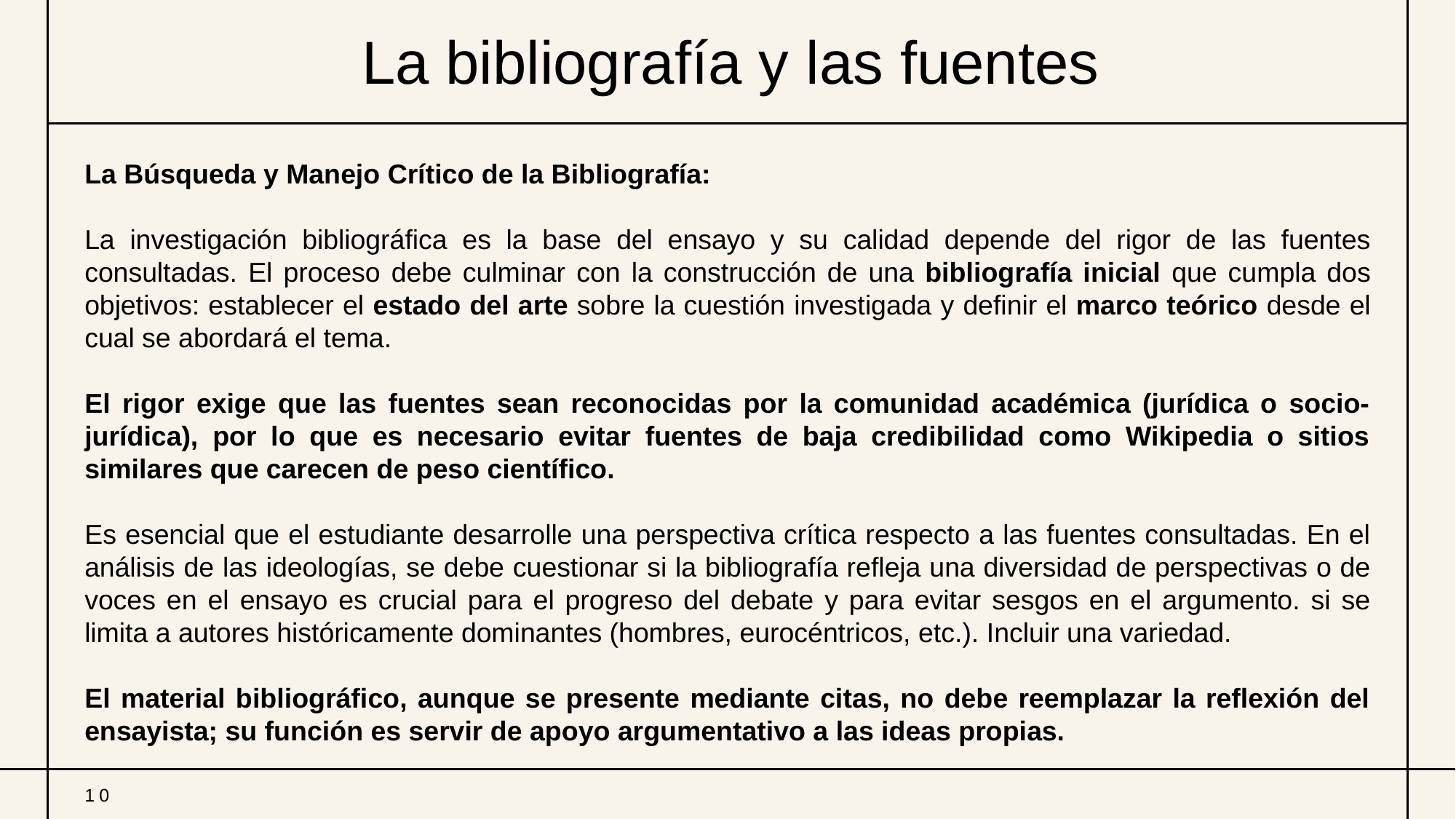

# La bibliografía y las fuentes
La Búsqueda y Manejo Crítico de la Bibliografía:

La investigación bibliográfica es la base del ensayo y su calidad depende del rigor de las fuentes consultadas. El proceso debe culminar con la construcción de una bibliografía inicial que cumpla dos objetivos: establecer el estado del arte sobre la cuestión investigada y definir el marco teórico desde el cual se abordará el tema.

El rigor exige que las fuentes sean reconocidas por la comunidad académica (jurídica o socio-jurídica), por lo que es necesario evitar fuentes de baja credibilidad como Wikipedia o sitios similares que carecen de peso científico.

Es esencial que el estudiante desarrolle una perspectiva crítica respecto a las fuentes consultadas. En el análisis de las ideologías, se debe cuestionar si la bibliografía refleja una diversidad de perspectivas o de voces en el ensayo es crucial para el progreso del debate y para evitar sesgos en el argumento. si se limita a autores históricamente dominantes (hombres, eurocéntricos, etc.). Incluir una variedad.

El material bibliográfico, aunque se presente mediante citas, no debe reemplazar la reflexión del ensayista; su función es servir de apoyo argumentativo a las ideas propias.
10